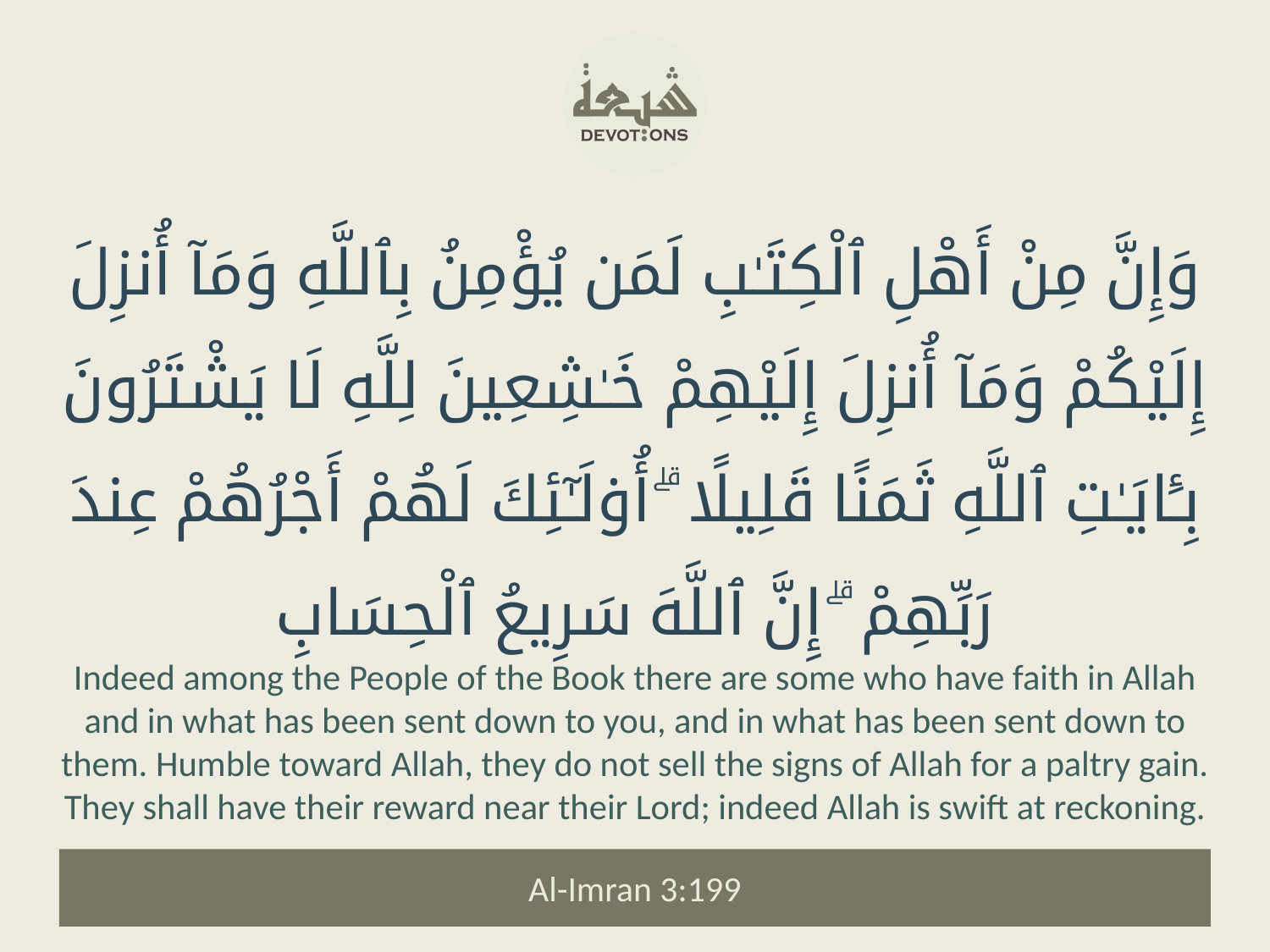

وَإِنَّ مِنْ أَهْلِ ٱلْكِتَـٰبِ لَمَن يُؤْمِنُ بِٱللَّهِ وَمَآ أُنزِلَ إِلَيْكُمْ وَمَآ أُنزِلَ إِلَيْهِمْ خَـٰشِعِينَ لِلَّهِ لَا يَشْتَرُونَ بِـَٔايَـٰتِ ٱللَّهِ ثَمَنًا قَلِيلًا ۗ أُو۟لَـٰٓئِكَ لَهُمْ أَجْرُهُمْ عِندَ رَبِّهِمْ ۗ إِنَّ ٱللَّهَ سَرِيعُ ٱلْحِسَابِ
Indeed among the People of the Book there are some who have faith in Allah and in what has been sent down to you, and in what has been sent down to them. Humble toward Allah, they do not sell the signs of Allah for a paltry gain. They shall have their reward near their Lord; indeed Allah is swift at reckoning.
Al-Imran 3:199